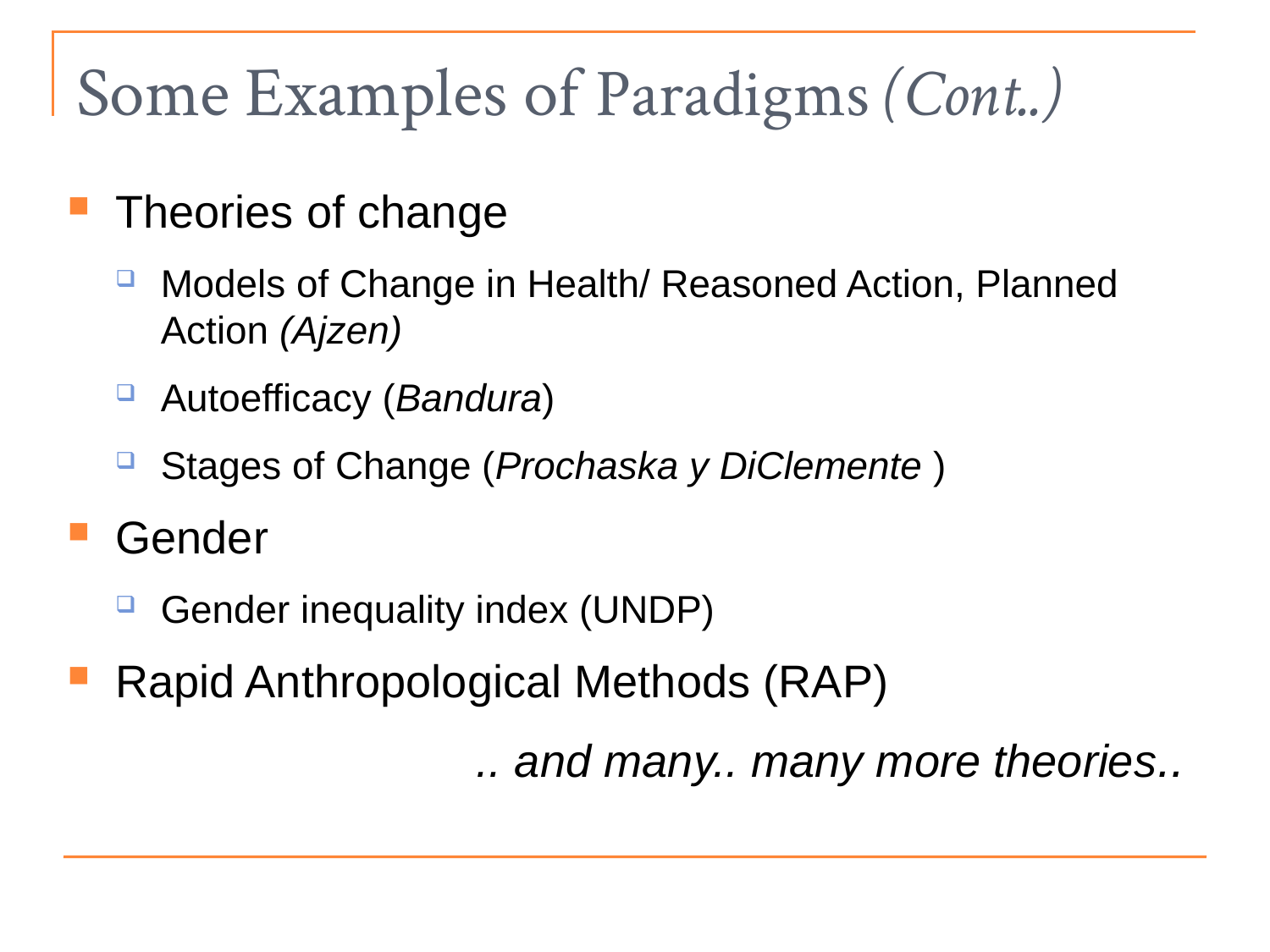

# Some Examples of Paradigms (Cont..)
Theories of change
Models of Change in Health/ Reasoned Action, Planned Action (Ajzen)
Autoefficacy (Bandura)
Stages of Change (Prochaska y DiClemente )
Gender
Gender inequality index (UNDP)
Rapid Anthropological Methods (RAP)
.. and many.. many more theories..